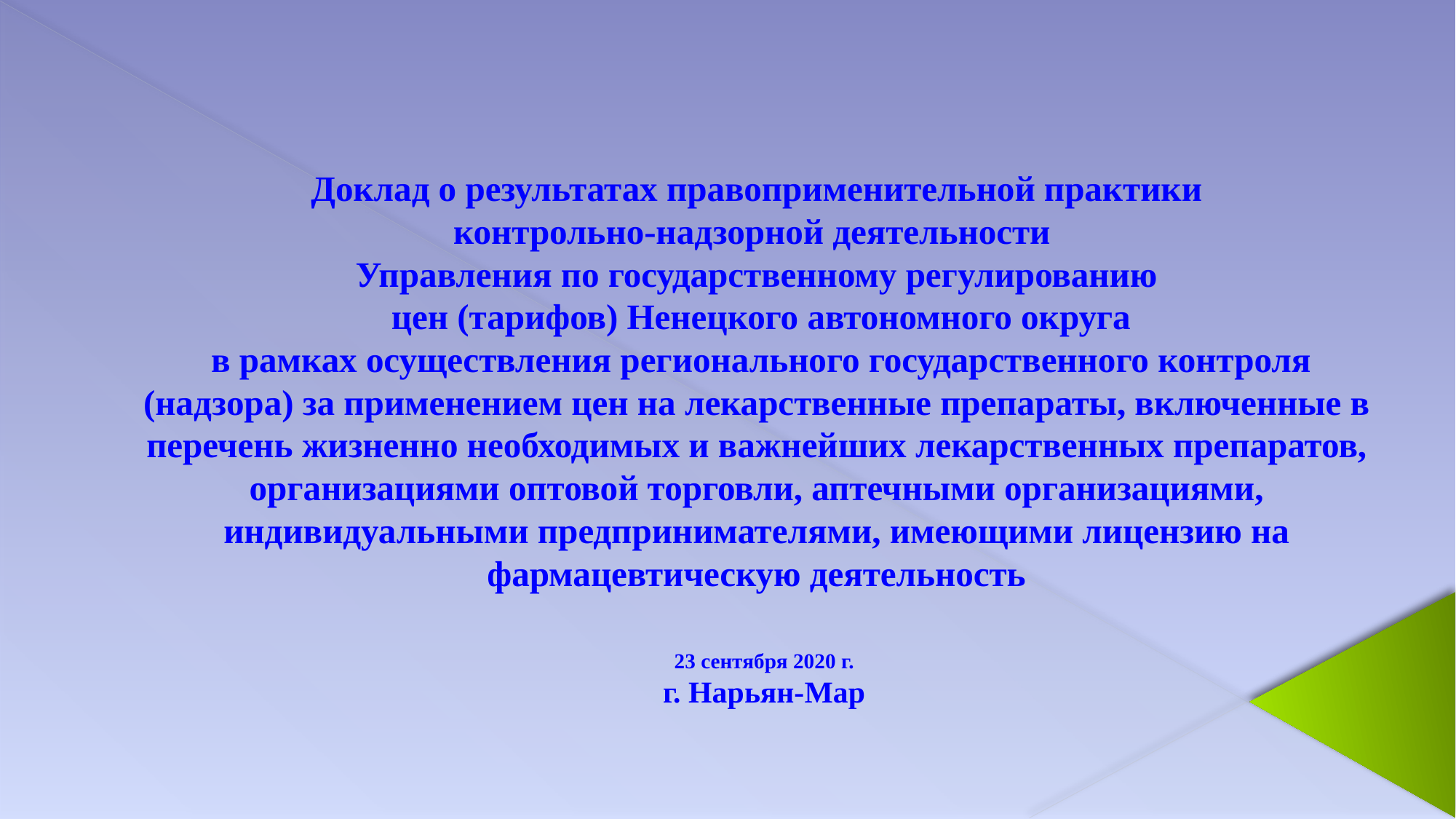

# Доклад о результатах правоприменительной практики контрольно-надзорной деятельности Управления по государственному регулированию цен (тарифов) Ненецкого автономного округа в рамках осуществления регионального государственного контроля (надзора) за применением цен на лекарственные препараты, включенные в перечень жизненно необходимых и важнейших лекарственных препаратов, организациями оптовой торговли, аптечными организациями, индивидуальными предпринимателями, имеющими лицензию на фармацевтическую деятельность
23 сентября 2020 г.
г. Нарьян-Мар